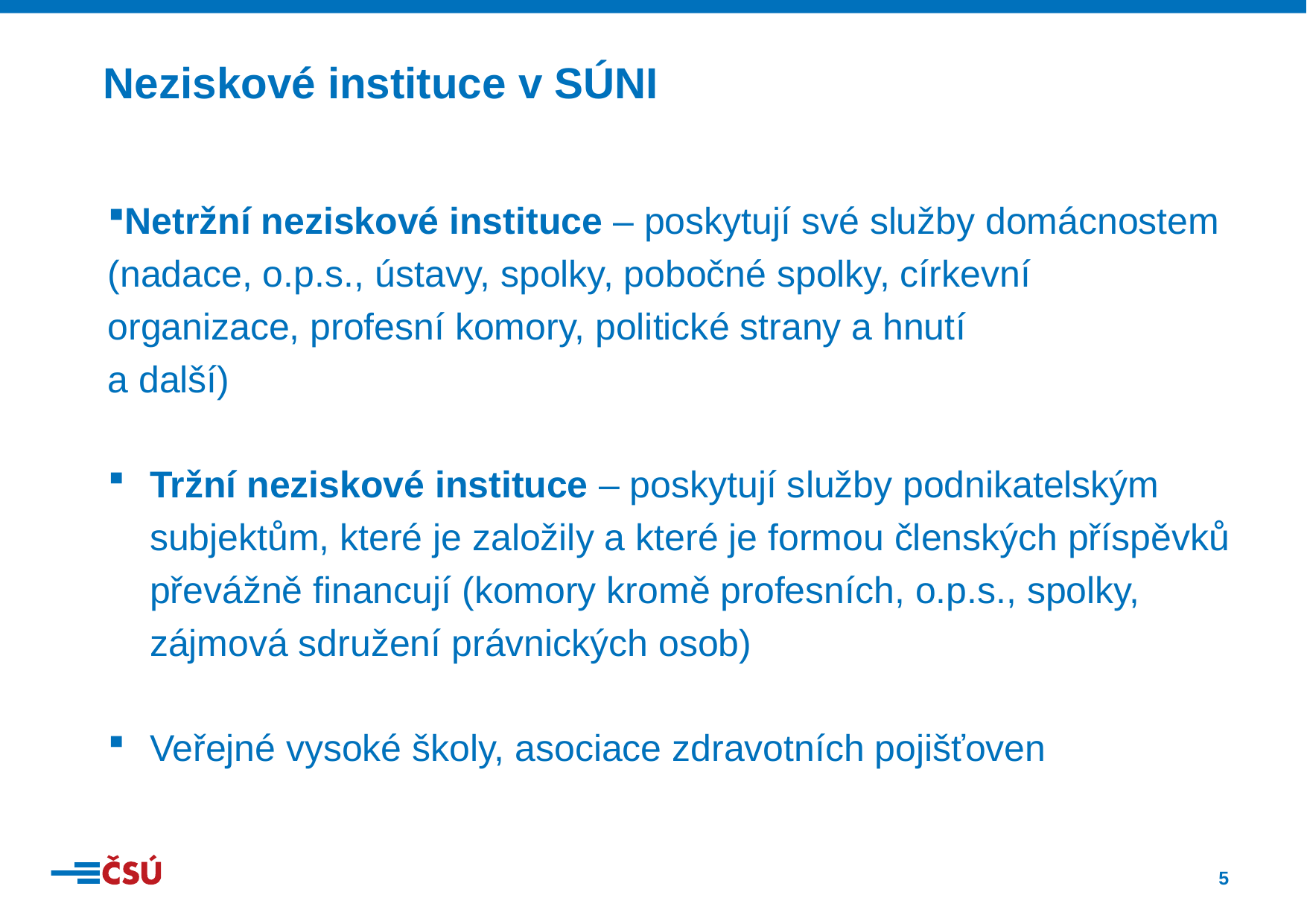

Neziskové instituce v SÚNI
Netržní neziskové instituce – poskytují své služby domácnostem (nadace, o.p.s., ústavy, spolky, pobočné spolky, církevní organizace, profesní komory, politické strany a hnutí
a další)

Tržní neziskové instituce – poskytují služby podnikatelským subjektům, které je založily a které je formou členských příspěvků převážně financují (komory kromě profesních, o.p.s., spolky, zájmová sdružení právnických osob)

Veřejné vysoké školy, asociace zdravotních pojišťoven